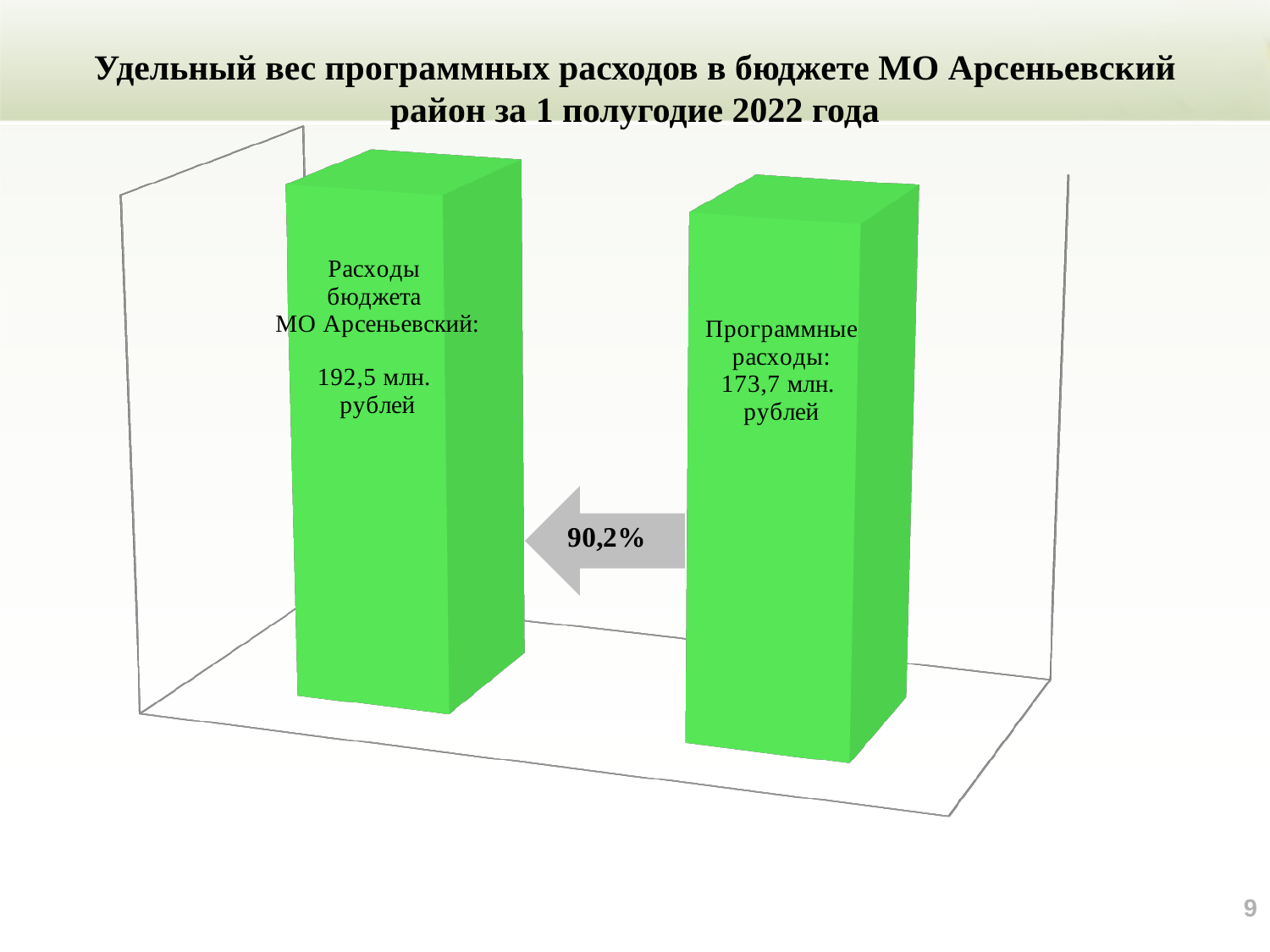

# Удельный вес программных расходов в бюджете МО Арсеньевский район за 1 полугодие 2022 года

[unsupported chart]

9